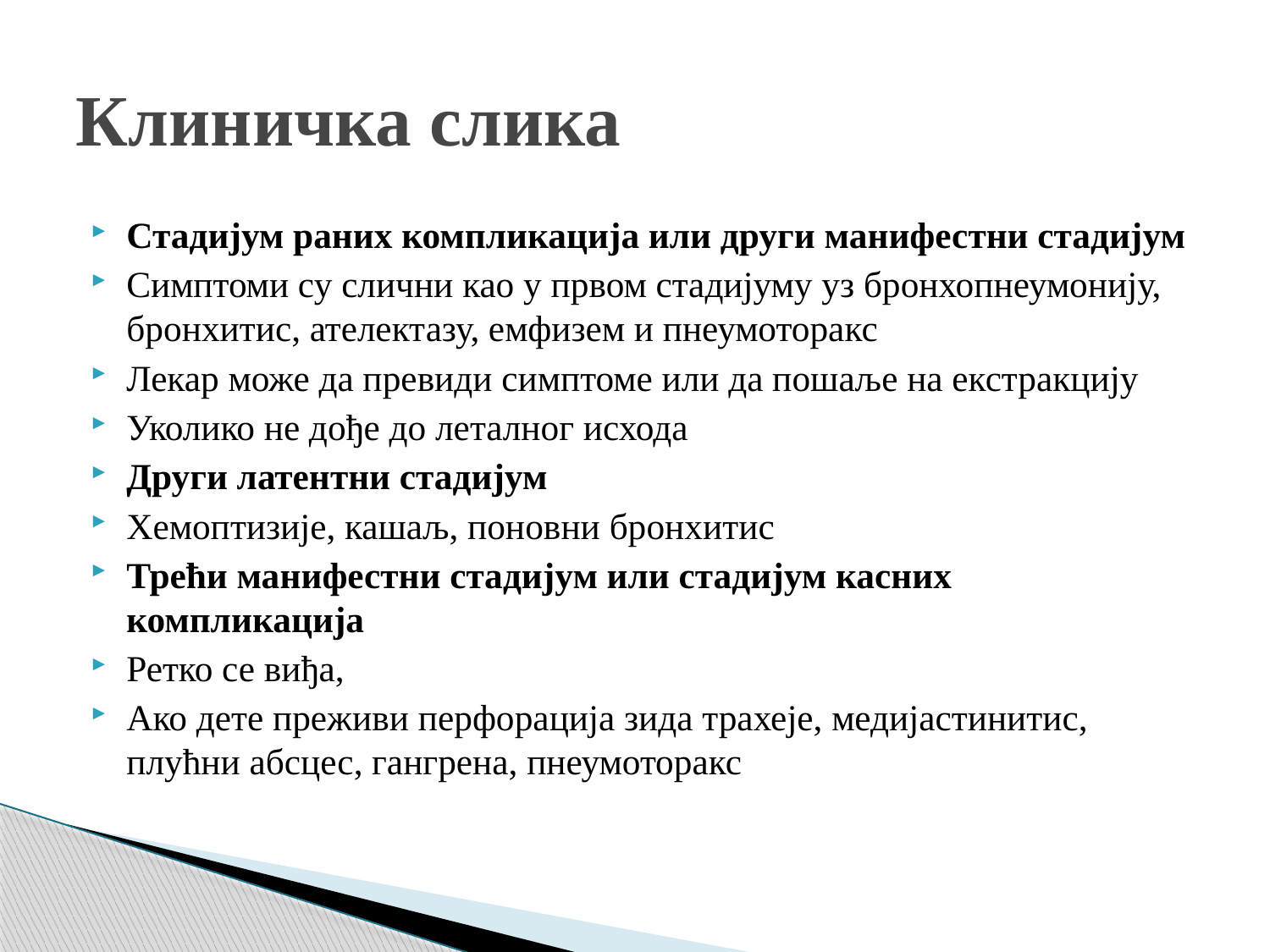

# Клиничка слика
Стадијум раних компликација или други манифестни стадијум
Симптоми су слични као у првом стадијуму уз бронхопнеумонију, бронхитис, ателектазу, емфизем и пнеумоторакс
Лекар може да превиди симптоме или да пошаље на екстракцију
Уколико не дође до леталног исхода
Други латентни стадијум
Хемоптизије, кашаљ, поновни бронхитис
Трећи манифестни стадијум или стадијум касних компликација
Ретко се виђа,
Ако дете преживи перфорација зида трахеје, медијастинитис, плућни абсцес, гангрена, пнеумоторакс